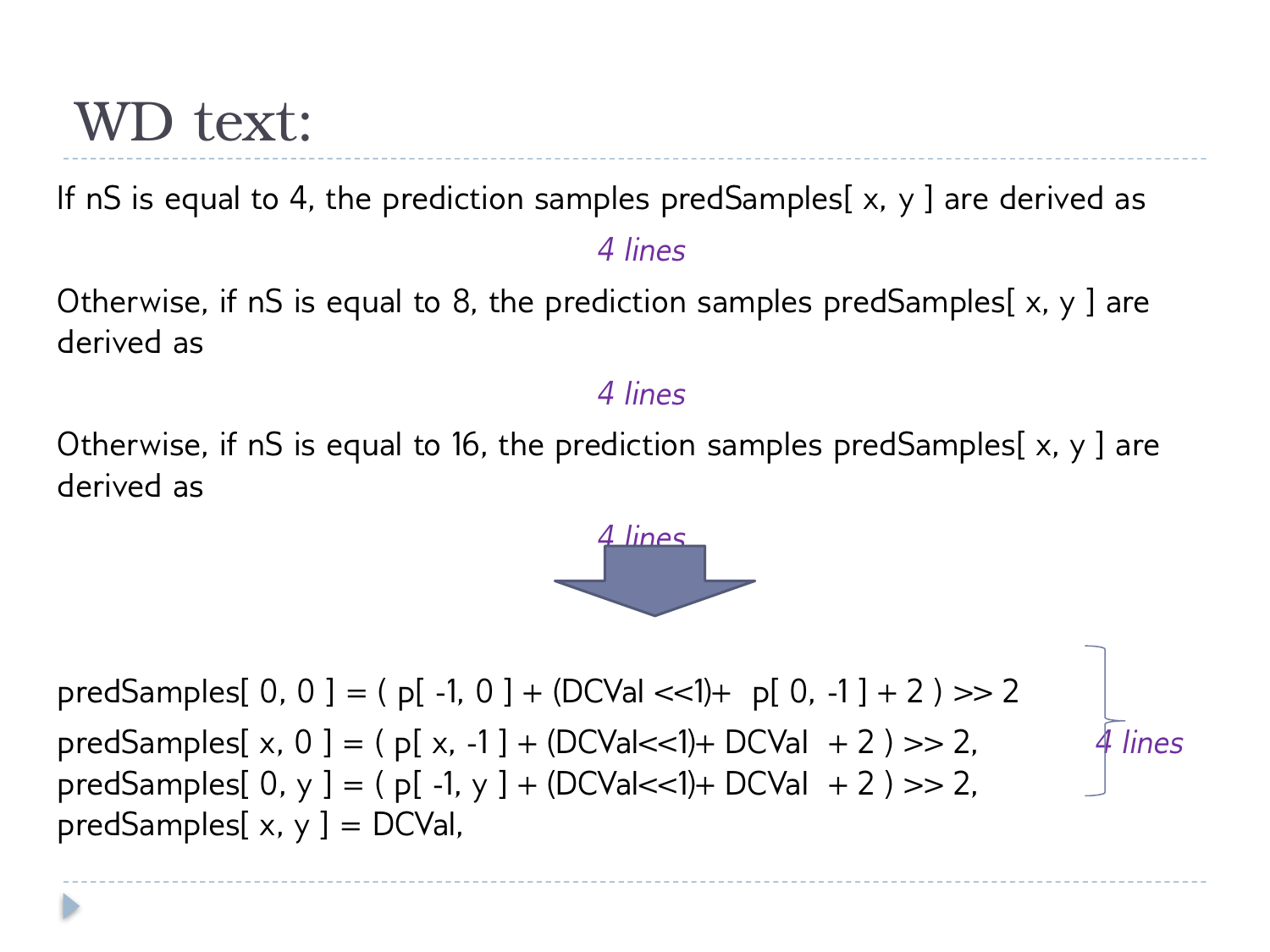

# WD text:
If nS is equal to 4, the prediction samples predSamples[ x, y ] are derived as
4 lines
Otherwise, if nS is equal to 8, the prediction samples predSamples[ x, y ] are derived as
4 lines
Otherwise, if nS is equal to 16, the prediction samples predSamples[ x, y ] are derived as
4 lines

predSamples[ 0, 0 ] = ( p[ -1, 0 ] + (DCVal <<1)+  p[ 0, -1 ] + 2 ) >> 2
predSamples[ x, 0 ] = ( p[ x, -1 ] + (DCVal<<1)+ DCVal  + 2 ) >> 2,           4 lines
predSamples[ 0, y ] = ( p[ -1, y ] + (DCVal<<1)+ DCVal  + 2 ) >> 2,
predSamples[ x, y ] = DCVal,